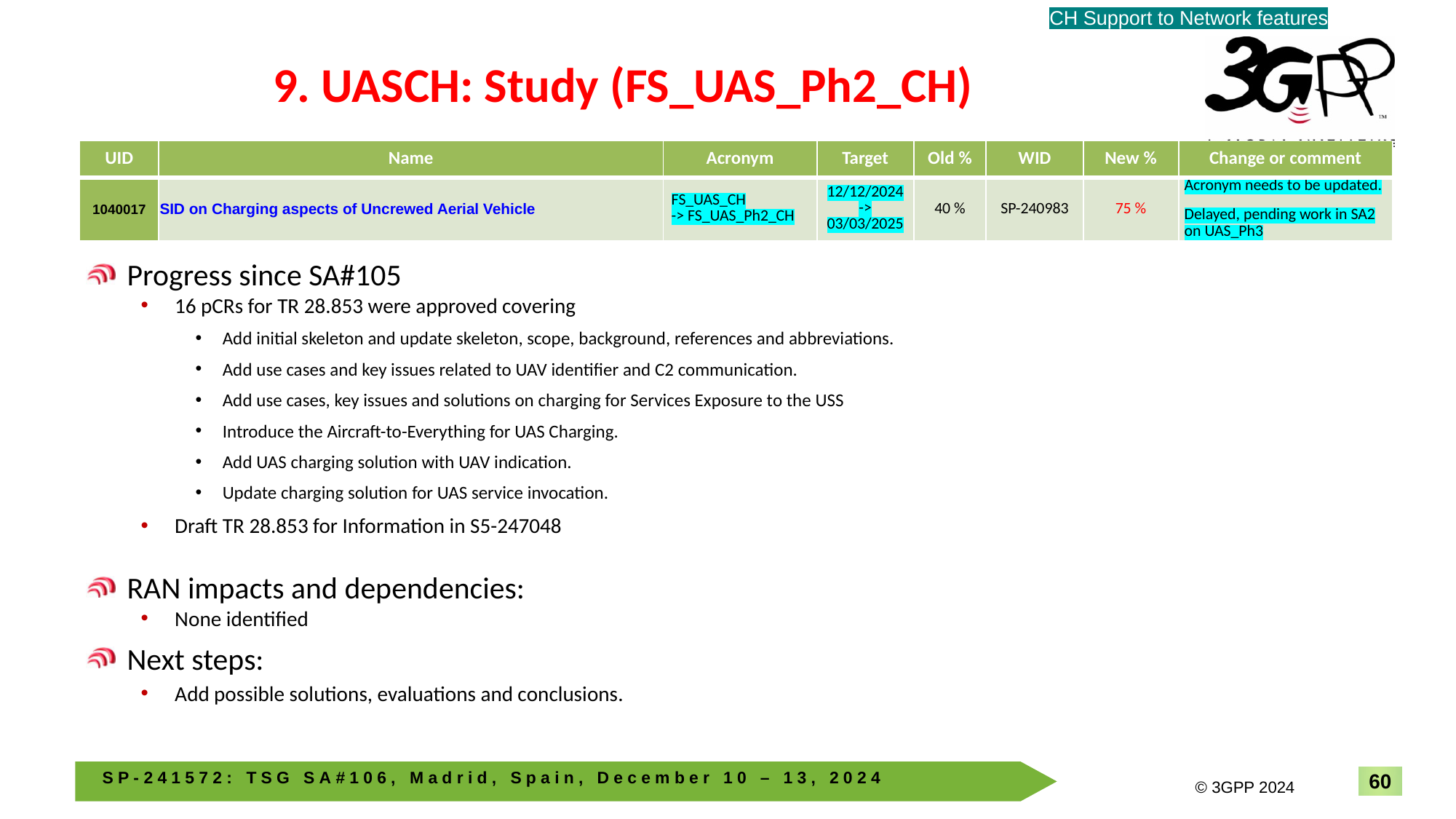

CH Support to Network features
# 9. UASCH: Study (FS_UAS_Ph2_CH)
| UID | Name | Acronym | Target | Old % | WID | New % | Change or comment |
| --- | --- | --- | --- | --- | --- | --- | --- |
| 1040017 | SID on Charging aspects of Uncrewed Aerial Vehicle | FS\_UAS\_CH -> FS\_UAS\_Ph2\_CH | 12/12/2024-> 03/03/2025 | 40 % | SP-240983 | 75 % | Acronym needs to be updated. Delayed, pending work in SA2 on UAS\_Ph3 |
Progress since SA#105
16 pCRs for TR 28.853 were approved covering
Add initial skeleton and update skeleton, scope, background, references and abbreviations.
Add use cases and key issues related to UAV identifier and C2 communication.
Add use cases, key issues and solutions on charging for Services Exposure to the USS
Introduce the Aircraft-to-Everything for UAS Charging.
Add UAS charging solution with UAV indication.
Update charging solution for UAS service invocation.
Draft TR 28.853 for Information in S5-247048

RAN impacts and dependencies:
None identified
Next steps:
Add possible solutions, evaluations and conclusions.